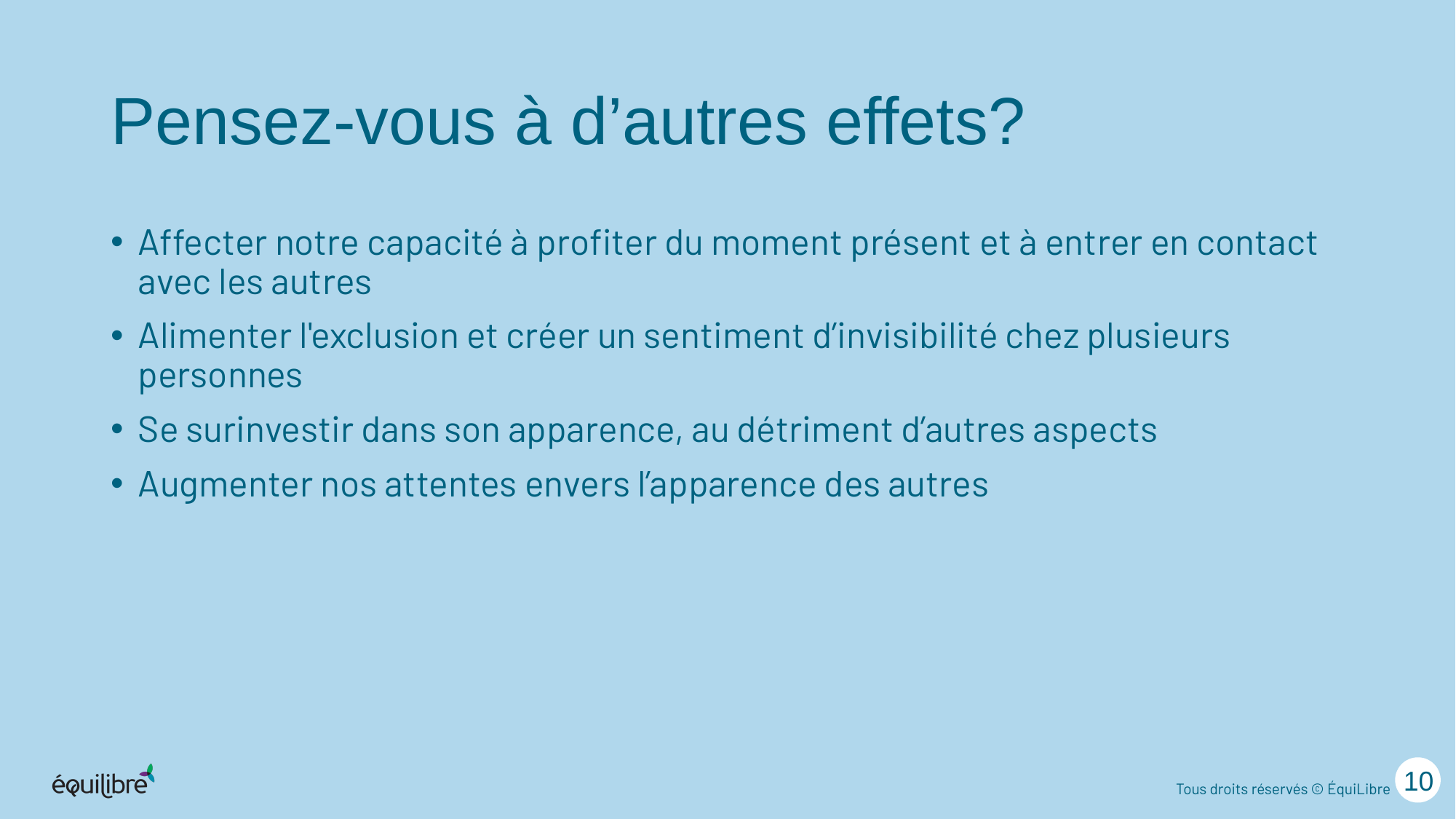

# Pensez-vous à d’autres effets?
Affecter notre capacité à profiter du moment présent et à entrer en contact avec les autres
Alimenter l'exclusion et créer un sentiment d’invisibilité chez plusieurs personnes
Se surinvestir dans son apparence, au détriment d’autres aspects
Augmenter nos attentes envers l’apparence des autres

10
2